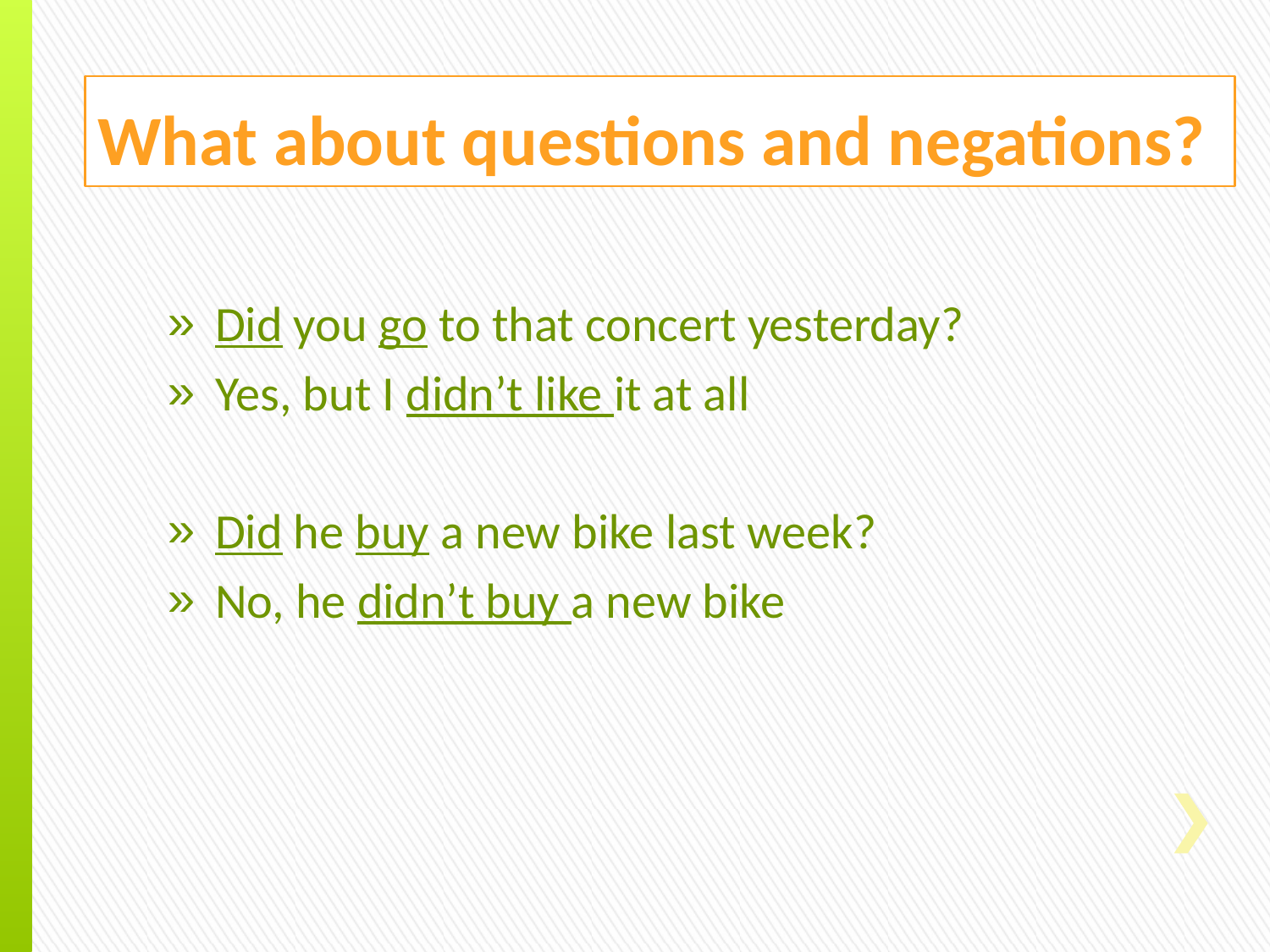

# What about questions and negations?
Did you go to that concert yesterday?
Yes, but I didn’t like it at all

Did he buy a new bike last week?
No, he didn’t buy a new bike